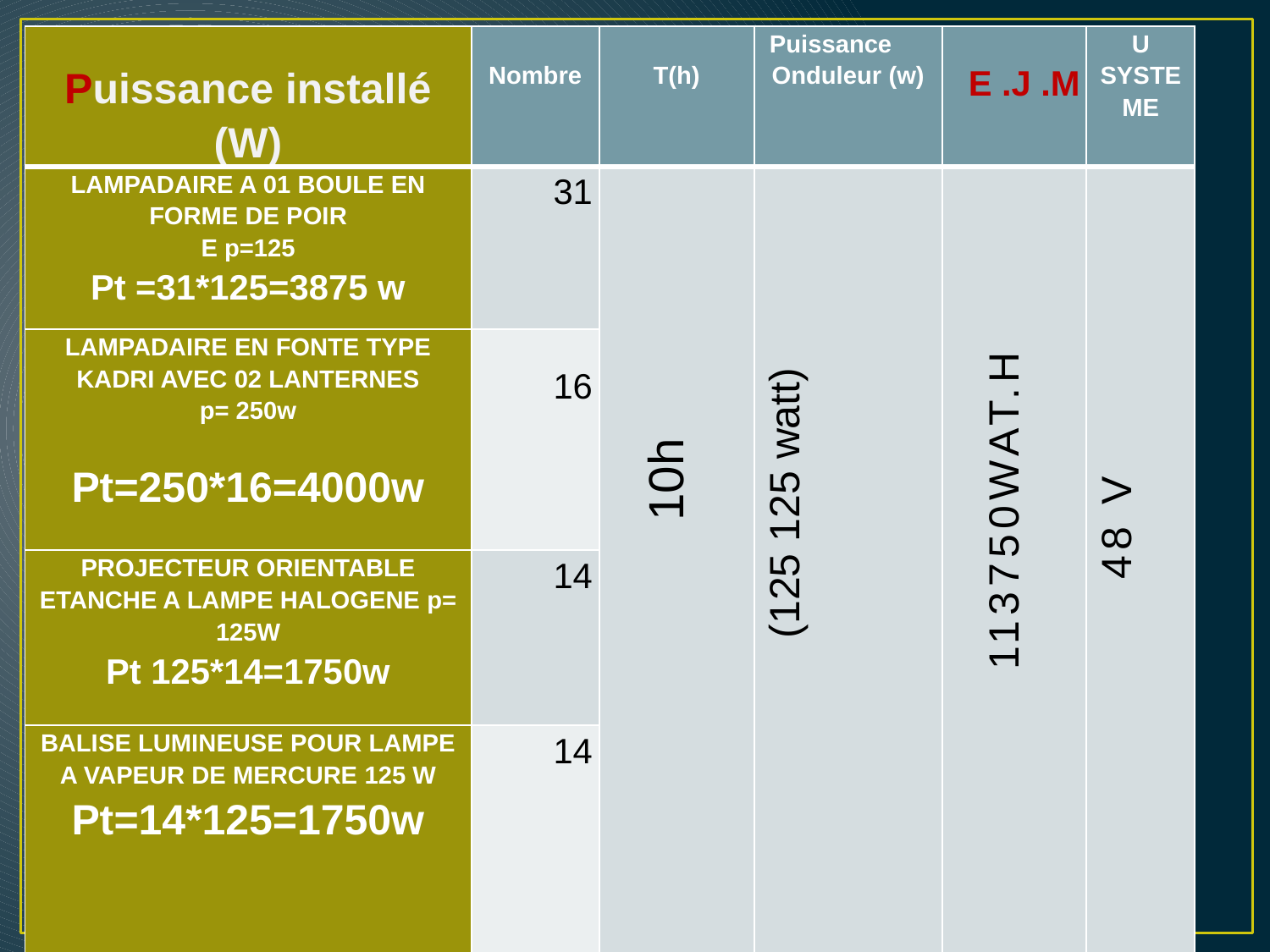

| Puissance installé (w) | Nombre | T(h) | Puissance Onduleur (w) | E .J .M | U SYSTEME |
| --- | --- | --- | --- | --- | --- |
| LAMPADAIRE A 01 BOULE EN FORME DE POIR E p=125 Pt =31\*125=3875 w | 31 | 10h | (125 125 watt) | 113750WAT.H | 48 V |
| LAMPADAIRE EN FONTE TYPE KADRI AVEC 02 LANTERNES p= 250w   Pt=250\*16=4000w | 16 |  |  |  |  |
| PROJECTEUR ORIENTABLE ETANCHE A LAMPE HALOGENE p= 125W Pt 125\*14=1750w | 14 |  |  |  |  |
| BALISE LUMINEUSE POUR LAMPE A VAPEUR DE MERCURE 125 W Pt=14\*125=1750w | 14 |  |  |  |  |